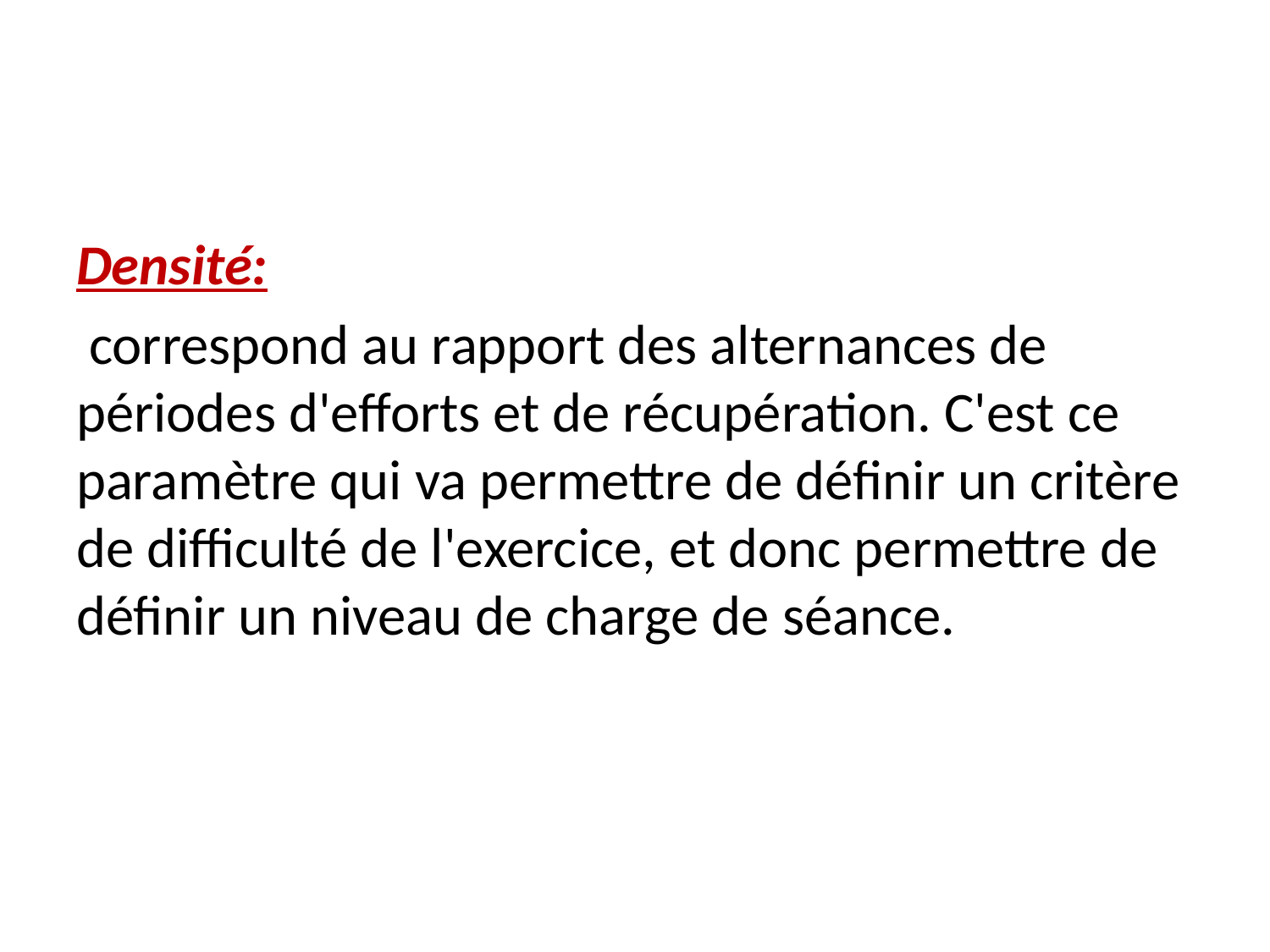

Densité:
 correspond au rapport des alternances de périodes d'efforts et de récupération. C'est ce paramètre qui va permettre de définir un critère de difficulté de l'exercice, et donc permettre de définir un niveau de charge de séance.